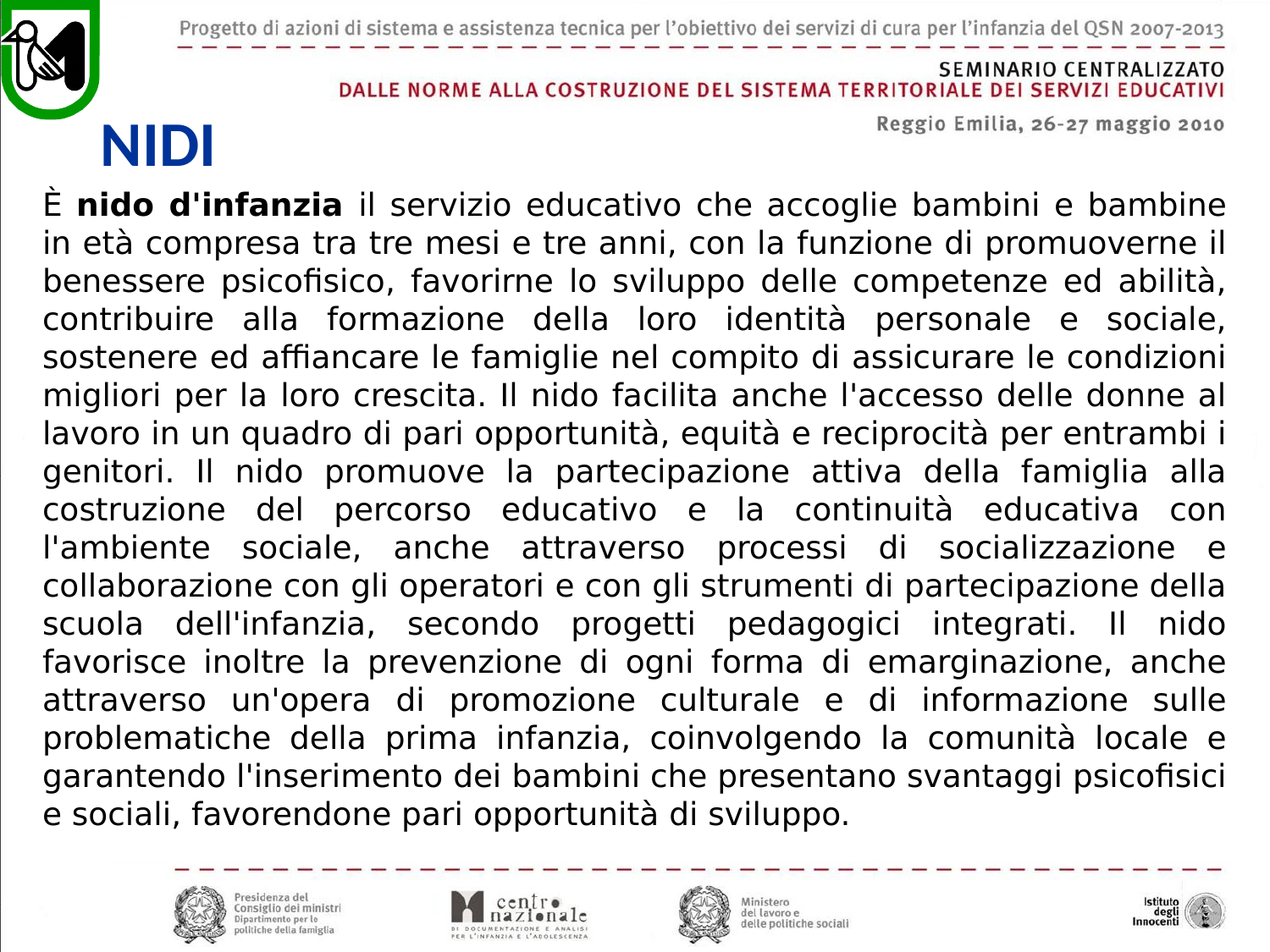

NIDI
È nido d'infanzia il servizio educativo che accoglie bambini e bambine in età compresa tra tre mesi e tre anni, con la funzione di promuoverne il benessere psicofisico, favorirne lo sviluppo delle competenze ed abilità, contribuire alla formazione della loro identità personale e sociale, sostenere ed affiancare le famiglie nel compito di assicurare le condizioni migliori per la loro crescita. Il nido facilita anche l'accesso delle donne al lavoro in un quadro di pari opportunità, equità e reciprocità per entrambi i genitori. Il nido promuove la partecipazione attiva della famiglia alla costruzione del percorso educativo e la continuità educativa con l'ambiente sociale, anche attraverso processi di socializzazione e collaborazione con gli operatori e con gli strumenti di partecipazione della scuola dell'infanzia, secondo progetti pedagogici integrati. Il nido favorisce inoltre la prevenzione di ogni forma di emarginazione, anche attraverso un'opera di promozione culturale e di informazione sulle problematiche della prima infanzia, coinvolgendo la comunità locale e garantendo l'inserimento dei bambini che presentano svantaggi psicofisici e sociali, favorendone pari opportunità di sviluppo.